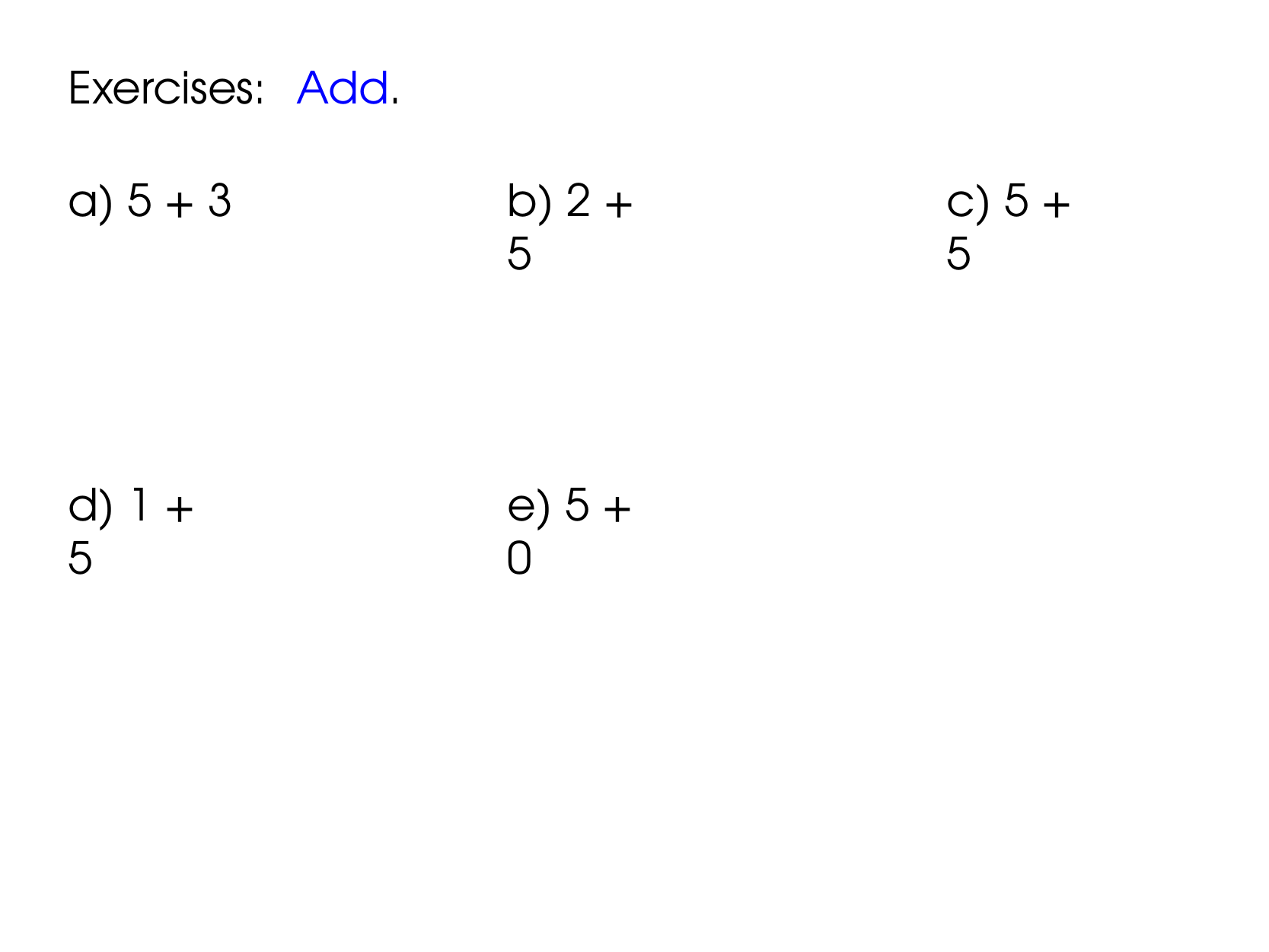

Exercises: 	Add.
a) 5 + 3
b) 2 + 5
c) 5 + 5
d) 1 + 5
e) 5 + 0